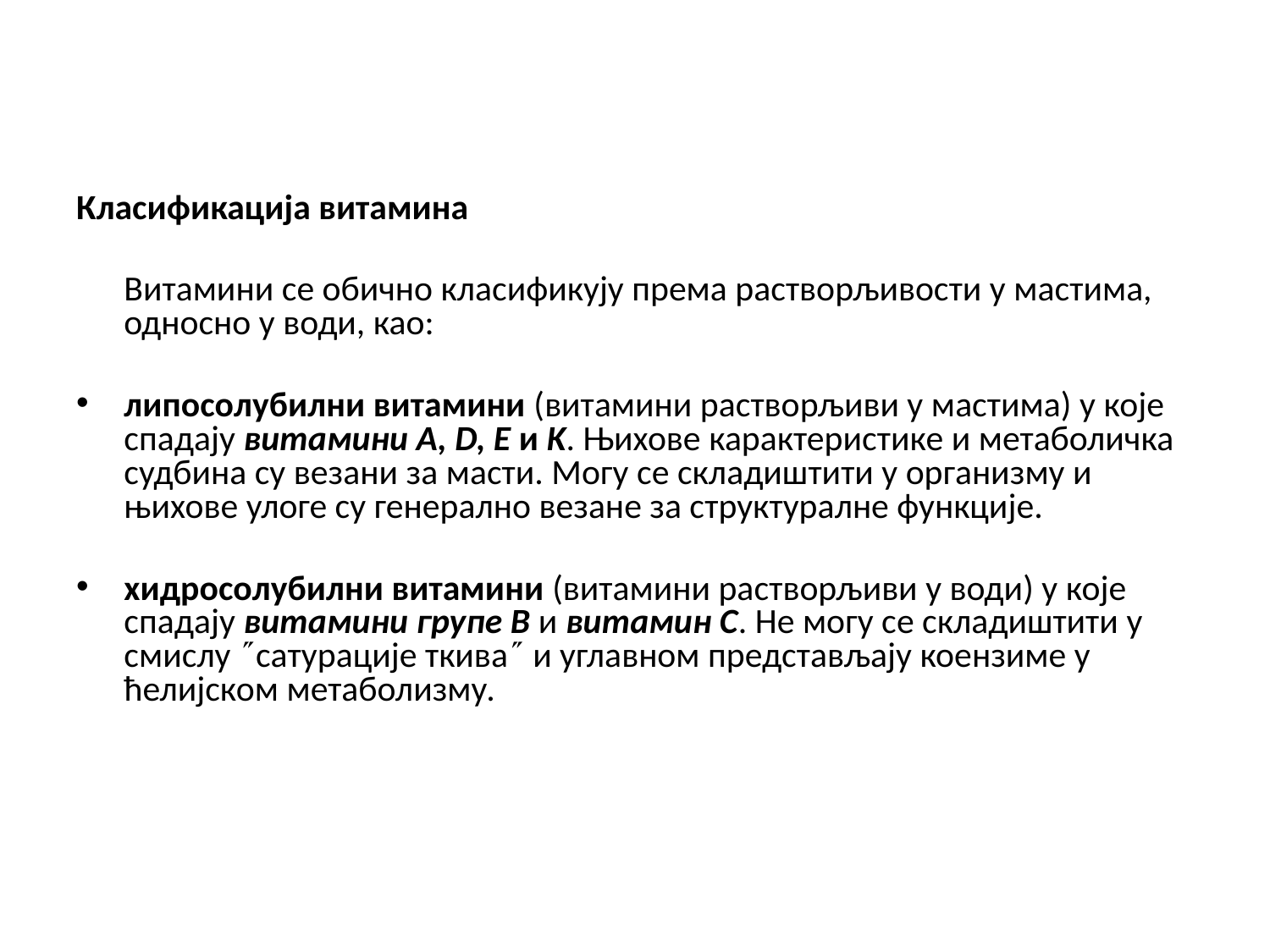

Класификација витамина

	Витамини се обично класификују према растворљивости у мастима, односно у води, као:

липосолубилни витамини (витамини растворљиви у мастима) у које спадају витамини A, D, E и K. Њихове карактеристике и метаболичка судбина су везани за масти. Могу се складиштити у организму и њихове улоге су генерално везане за структуралне функције.

хидросолубилни витамини (витамини растворљиви у води) у које спадају витамини групе B и витамин C. Не могу се складиштити у смислу ″сатурације ткива″ и углавном представљају коензиме у ћелијском метаболизму.